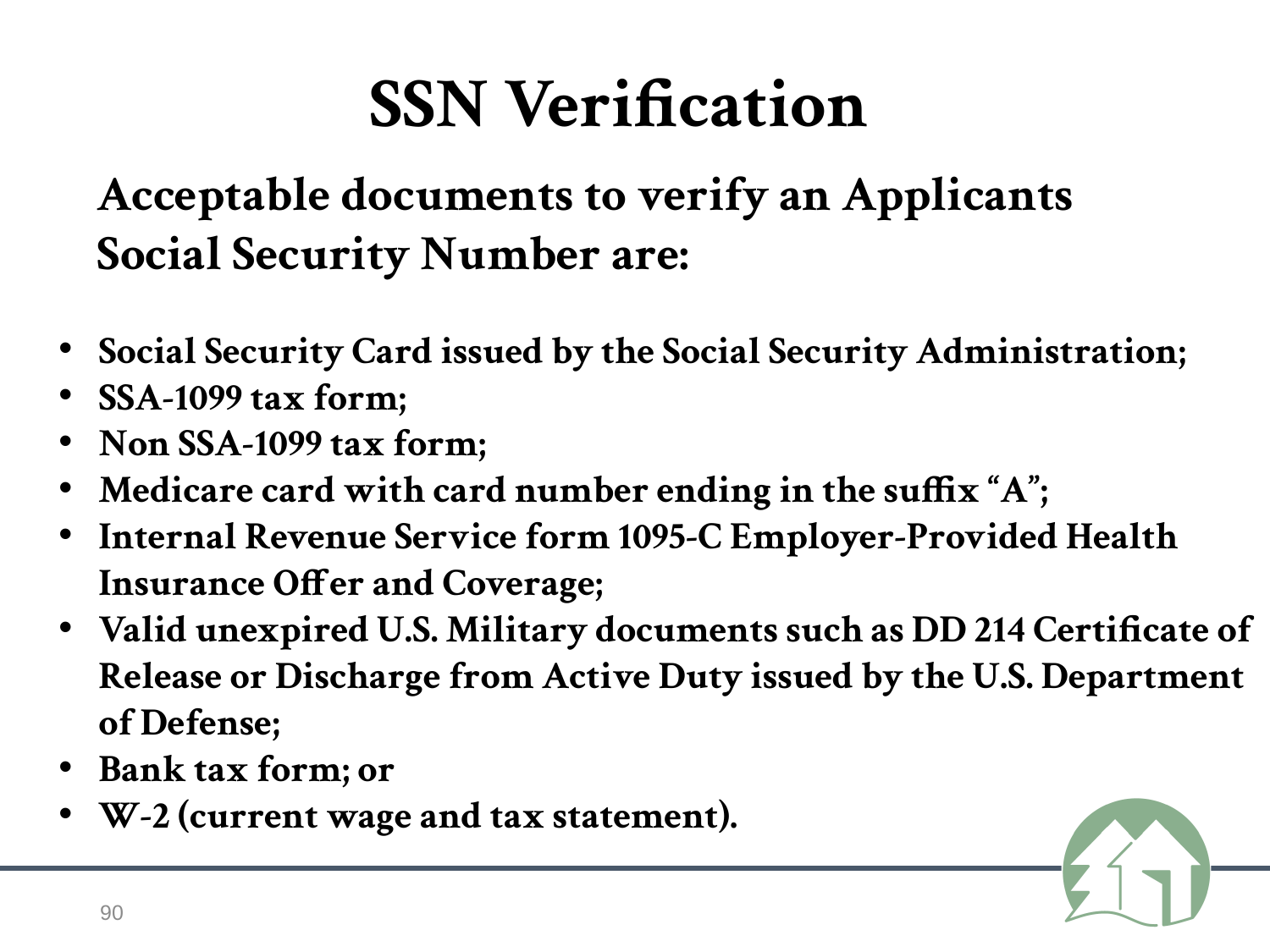

# SSN Verification
Acceptable documents to verify an Applicants Social Security Number are:
Social Security Card issued by the Social Security Administration;
SSA-1099 tax form;
Non SSA-1099 tax form;
Medicare card with card number ending in the suffix “A”;
Internal Revenue Service form 1095-C Employer-Provided Health Insurance Offer and Coverage;
Valid unexpired U.S. Military documents such as DD 214 Certificate of Release or Discharge from Active Duty issued by the U.S. Department of Defense;
Bank tax form; or
W-2 (current wage and tax statement).

90